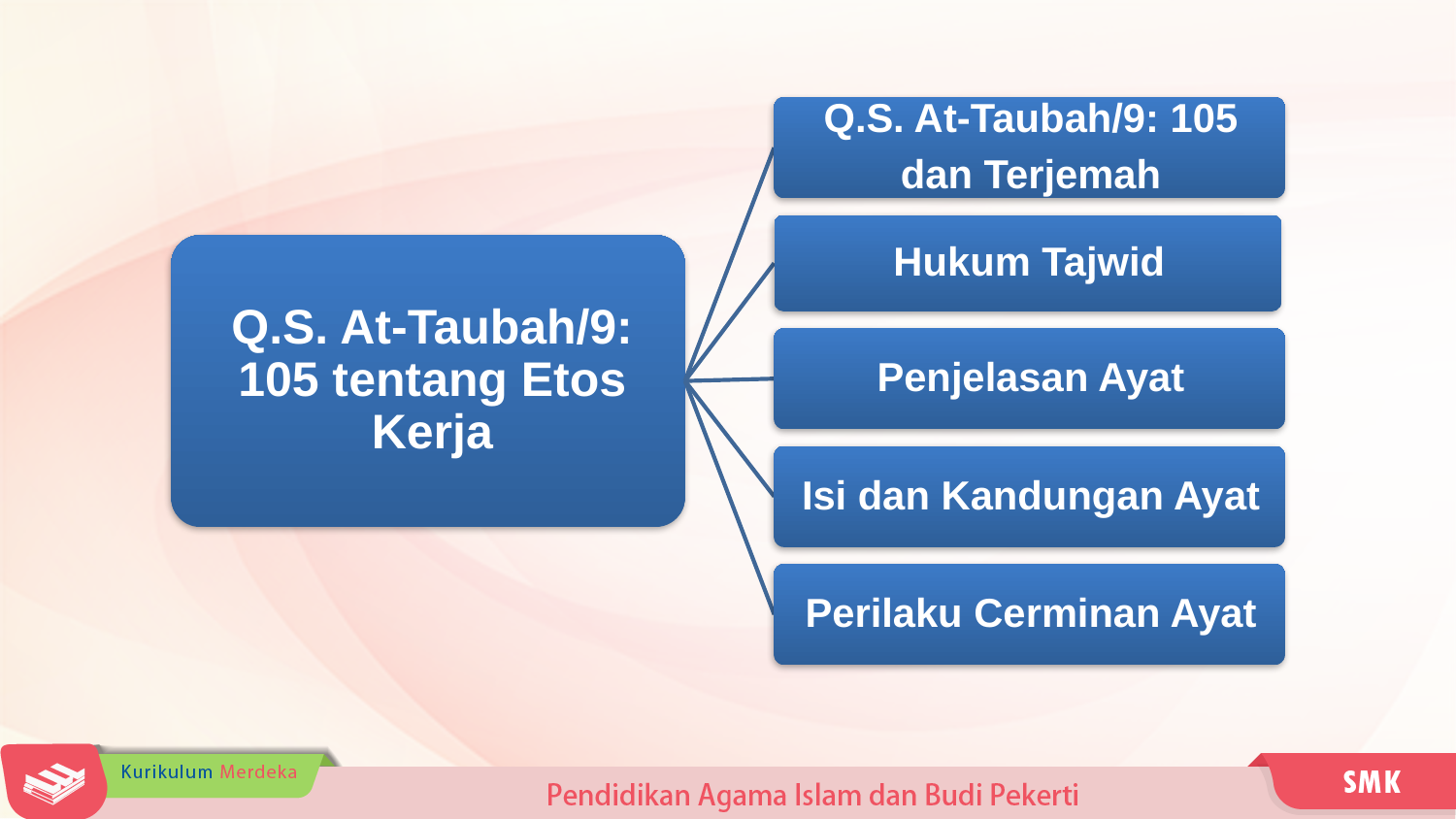

Q.S. At-Taubah/9: 105 tentang Etos Kerja

Q.S. At-Taubah/9: 105
dan Terjemah

Hukum Tajwid

Penjelasan Ayat

Isi dan Kandungan Ayat

Perilaku Cerminan Ayat